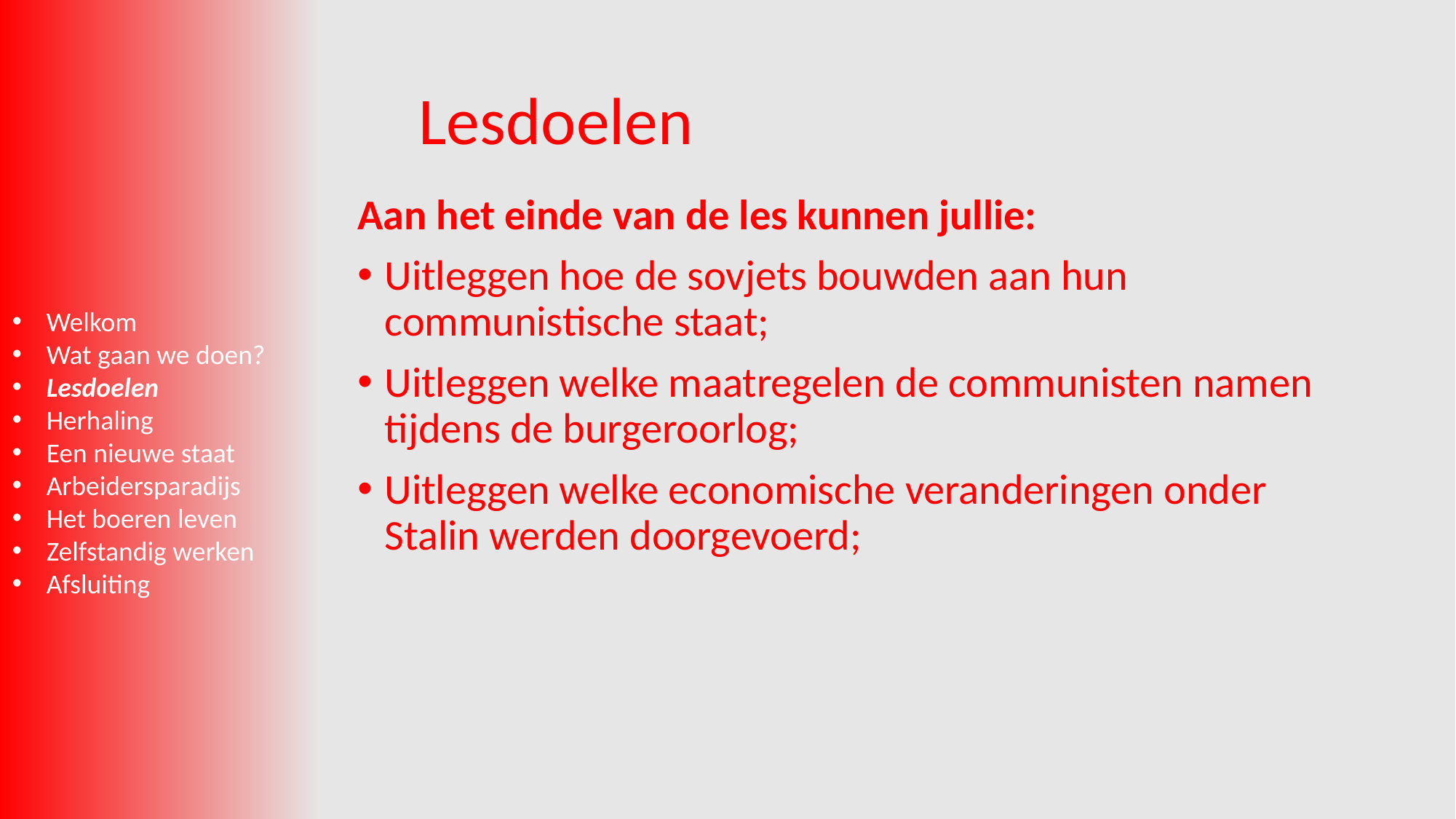

# Lesdoelen
Aan het einde van de les kunnen jullie:
Uitleggen hoe de sovjets bouwden aan hun communistische staat;
Uitleggen welke maatregelen de communisten namen tijdens de burgeroorlog;
Uitleggen welke economische veranderingen onder Stalin werden doorgevoerd;

Welkom
Wat gaan we doen?
Lesdoelen
Herhaling
Een nieuwe staat
Arbeidersparadijs
Het boeren leven
Zelfstandig werken
Afsluiting